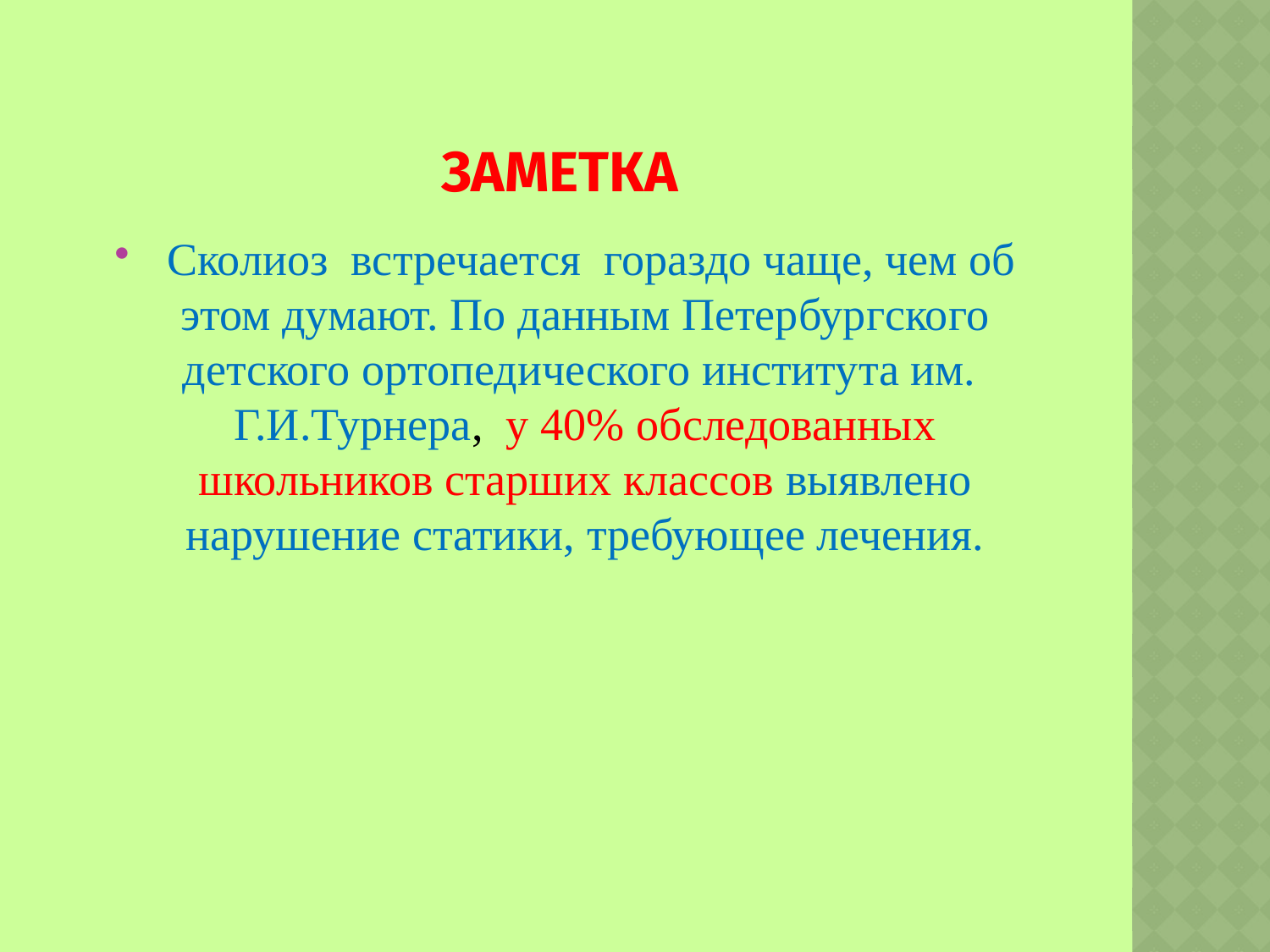

# Заметка
 Сколиоз  встречается  гораздо чаще, чем об этом думают. По данным Петербургского детского ортопедического института им.  Г.И.Турнера,  у 40% обследованных школьников старших классов выявлено нарушение статики, требующее лечения.